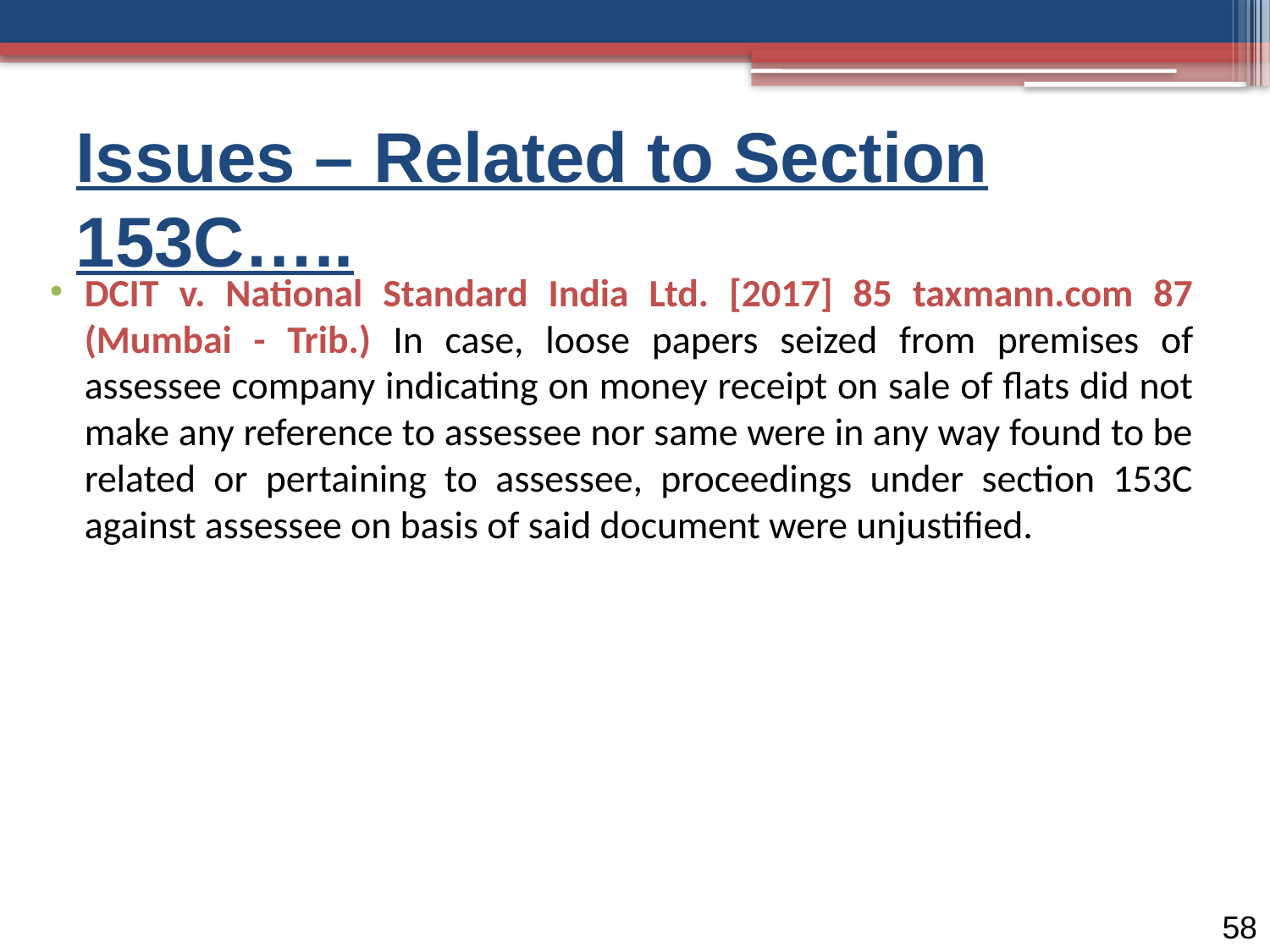

# Issues – Related to Section 153C…..
DCIT v. National Standard India Ltd. [2017] 85 taxmann.com 87 (Mumbai - Trib.) In case, loose papers seized from premises of assessee company indicating on money receipt on sale of flats did not make any reference to assessee nor same were in any way found to be related or pertaining to assessee, proceedings under section 153C against assessee on basis of said document were unjustified.
58